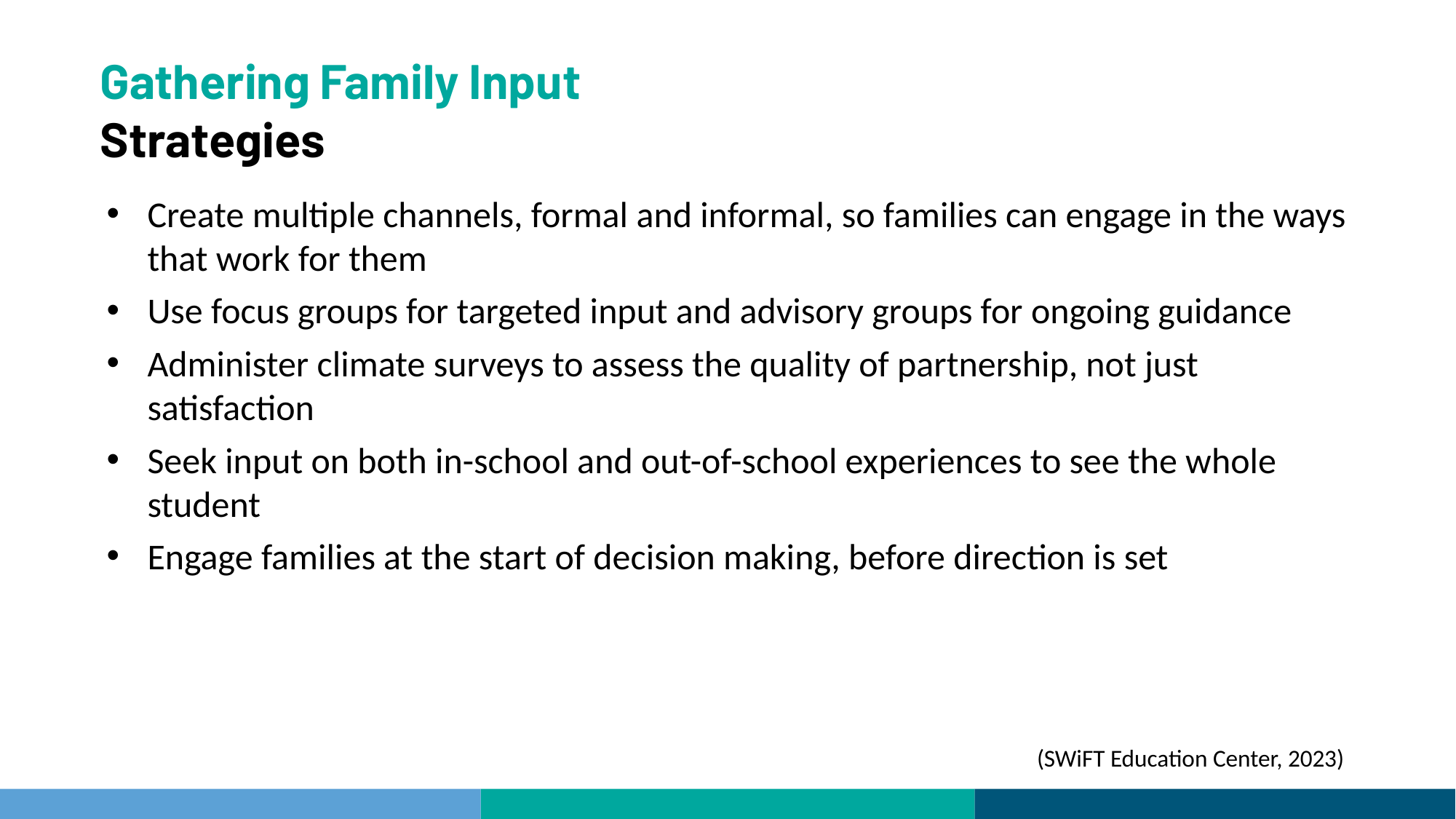

# Gathering Family Input Strategies
Create multiple channels, formal and informal, so families can engage in the ways that work for them
Use focus groups for targeted input and advisory groups for ongoing guidance
Administer climate surveys to assess the quality of partnership, not just satisfaction
Seek input on both in-school and out-of-school experiences to see the whole student
Engage families at the start of decision making, before direction is set
(SWiFT Education Center, 2023)